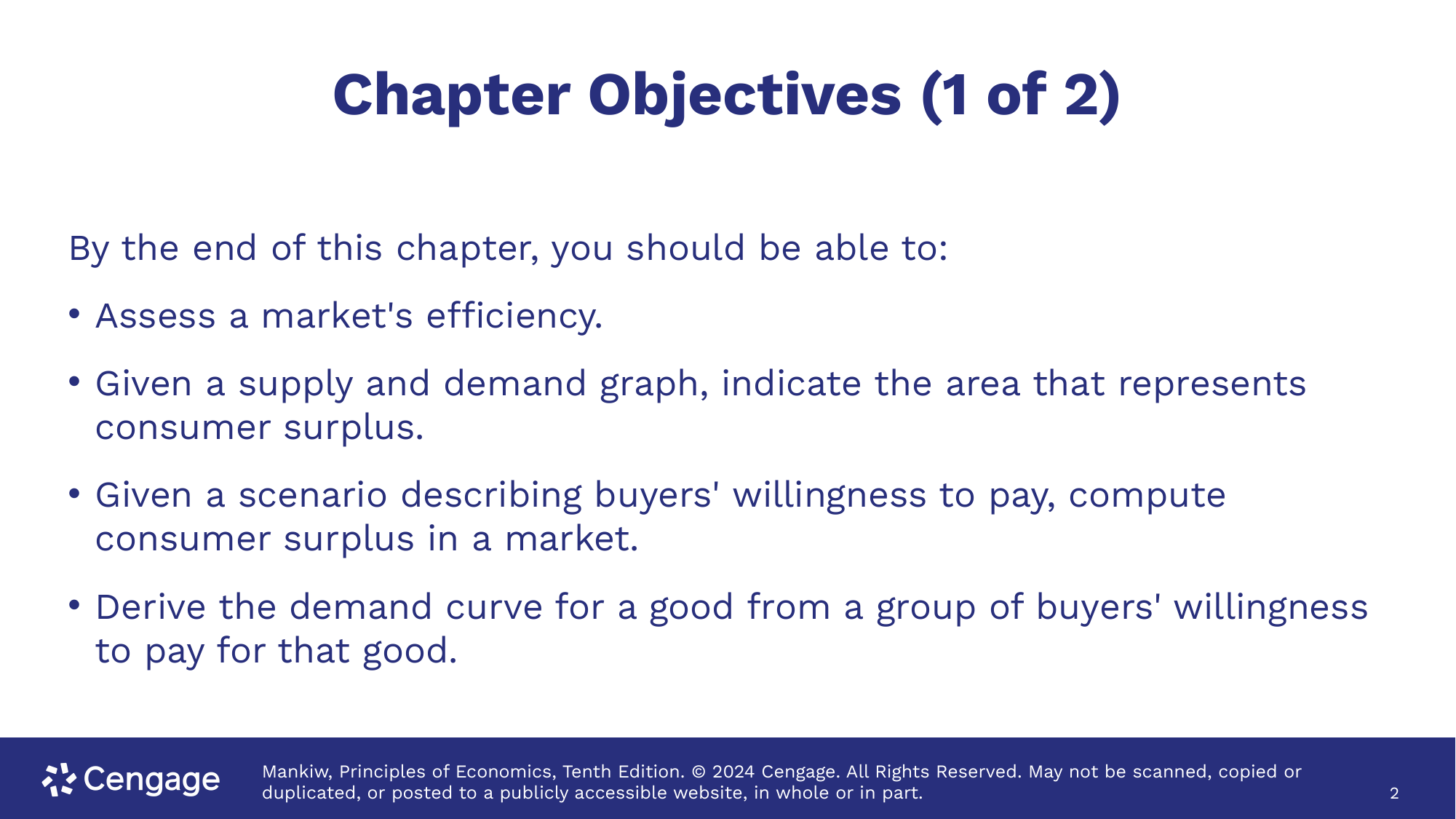

# Chapter Objectives (1 of 2)
By the end of this chapter, you should be able to:
Assess a market's efficiency.
Given a supply and demand graph, indicate the area that represents consumer surplus.
Given a scenario describing buyers' willingness to pay, compute consumer surplus in a market.
Derive the demand curve for a good from a group of buyers' willingness to pay for that good.